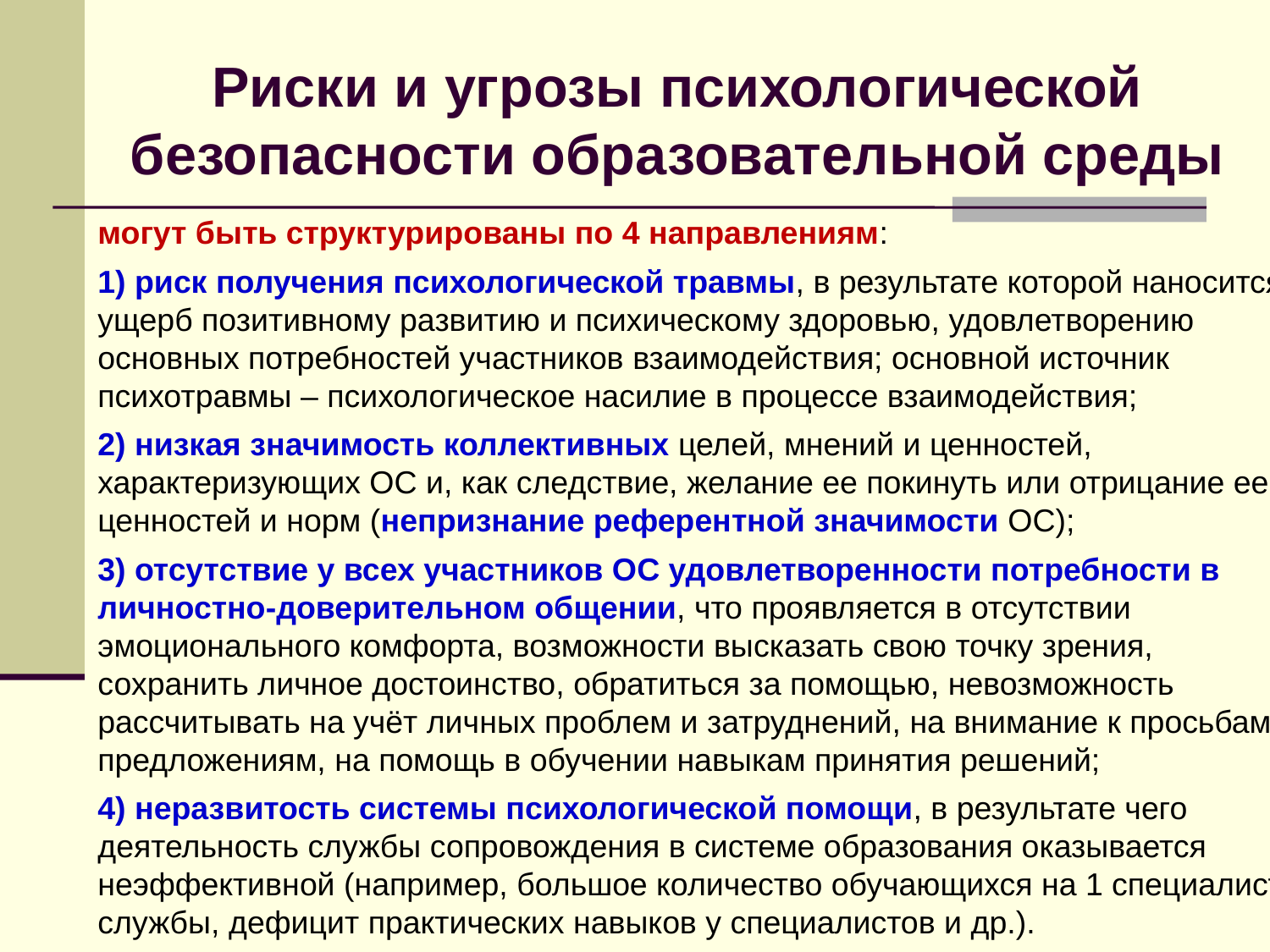

# Риски и угрозы психологической безопасности образовательной среды
могут быть структурированы по 4 направлениям:
1) риск получения психологической травмы, в результате которой наносится ущерб позитивному развитию и психическому здоровью, удовлетворению основных потребностей участников взаимодействия; основной источник психотравмы – психологическое насилие в процессе взаимодействия;
2) низкая значимость коллективных целей, мнений и ценностей, характеризующих ОС и, как следствие, желание ее покинуть или отрицание ее ценностей и норм (непризнание референтной значимости ОС);
3) отсутствие у всех участников ОС удовлетворенности потребности в личностно-доверительном общении, что проявляется в отсутствии эмоционального комфорта, возможности высказать свою точку зрения, сохранить личное достоинство, обратиться за помощью, невозможность рассчитывать на учёт личных проблем и затруднений, на внимание к просьбам и предложениям, на помощь в обучении навыкам принятия решений;
4) неразвитость системы психологической помощи, в результате чего деятельность службы сопровождения в системе образования оказывается неэффективной (например, большое количество обучающихся на 1 специалиста службы, дефицит практических навыков у специалистов и др.).